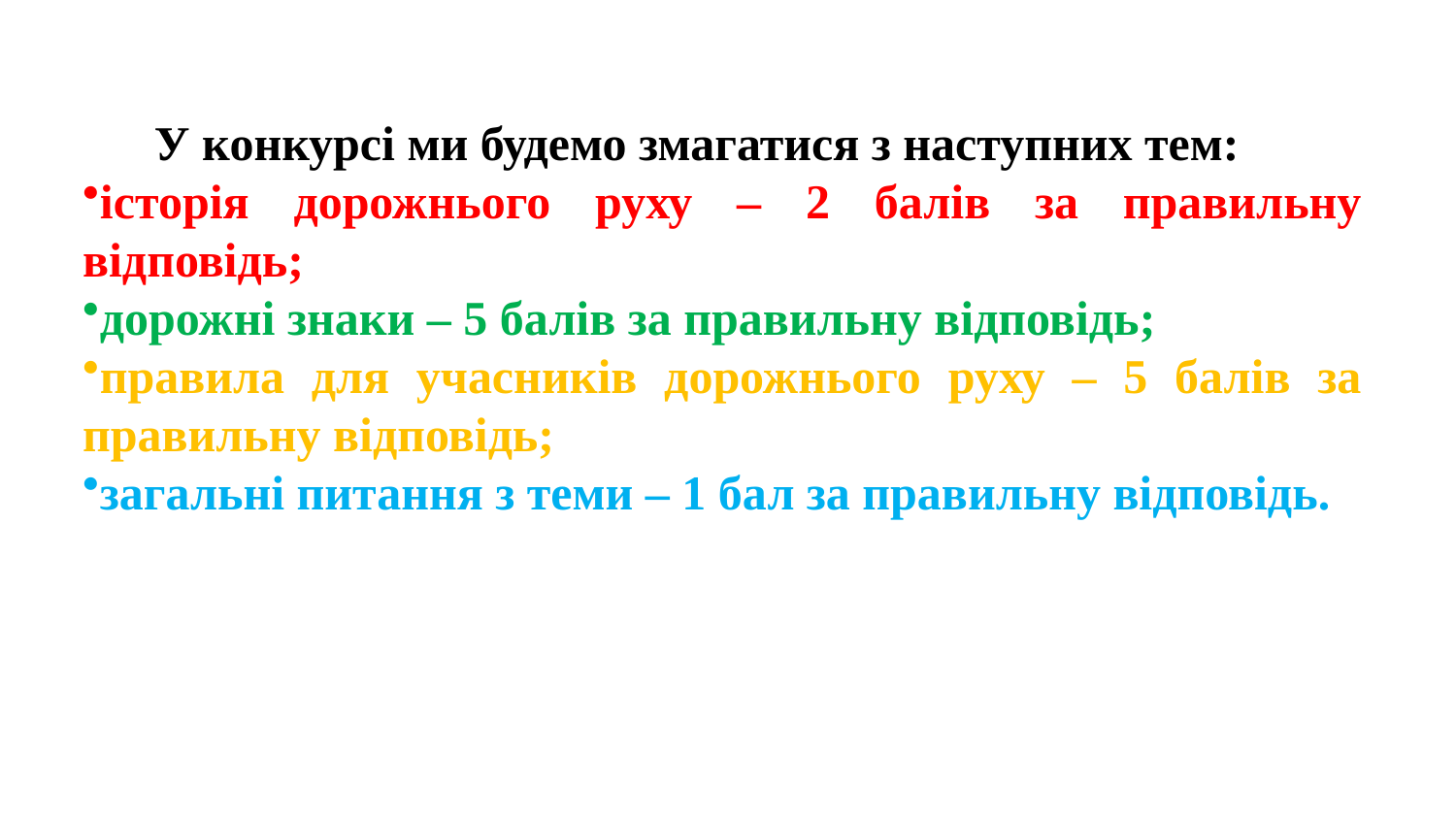

У конкурсі ми будемо змагатися з наступних тем:
історія дорожнього руху – 2 балів за правильну відповідь;
дорожні знаки – 5 балів за правильну відповідь;
правила для учасників дорожнього руху – 5 балів за правильну відповідь;
загальні питання з теми – 1 бал за правильну відповідь.